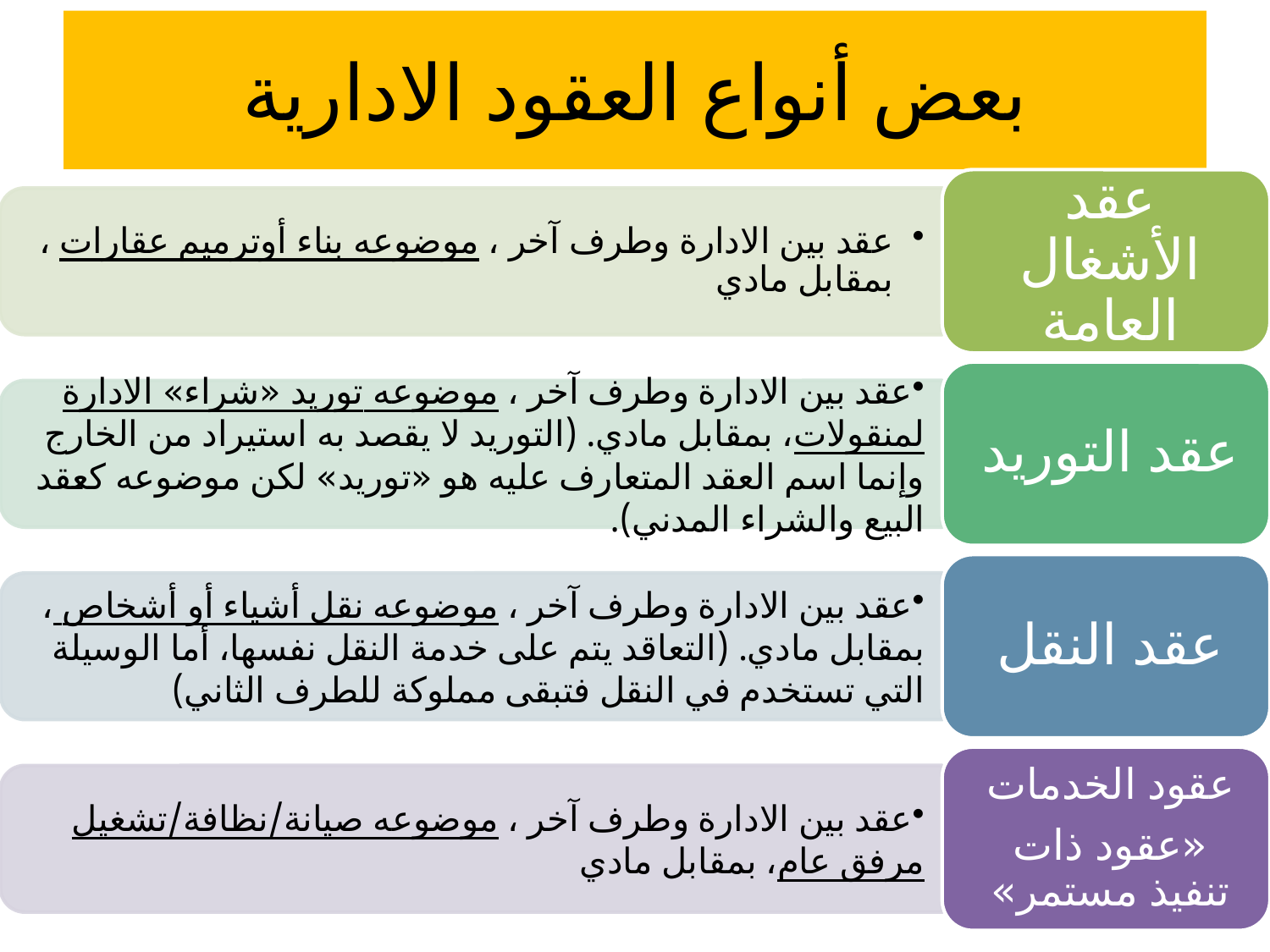

# بعض أنواع العقود الادارية
عقد بين الادارة وطرف آخر ، موضوعه بناء أوترميم عقارات ، بمقابل مادي
عقد الأشغال العامة
عقد بين الادارة وطرف آخر ، موضوعه توريد «شراء» الادارة لمنقولات، بمقابل مادي. (التوريد لا يقصد به استيراد من الخارج وإنما اسم العقد المتعارف عليه هو «توريد» لكن موضوعه كعقد البيع والشراء المدني).
عقد التوريد
عقد بين الادارة وطرف آخر ، موضوعه نقل أشياء أو أشخاص ، بمقابل مادي. (التعاقد يتم على خدمة النقل نفسها، أما الوسيلة التي تستخدم في النقل فتبقى مملوكة للطرف الثاني)
عقد النقل
عقد بين الادارة وطرف آخر ، موضوعه صيانة/نظافة/تشغيل مرفق عام، بمقابل مادي
عقود الخدمات
«عقود ذات تنفيذ مستمر»
5